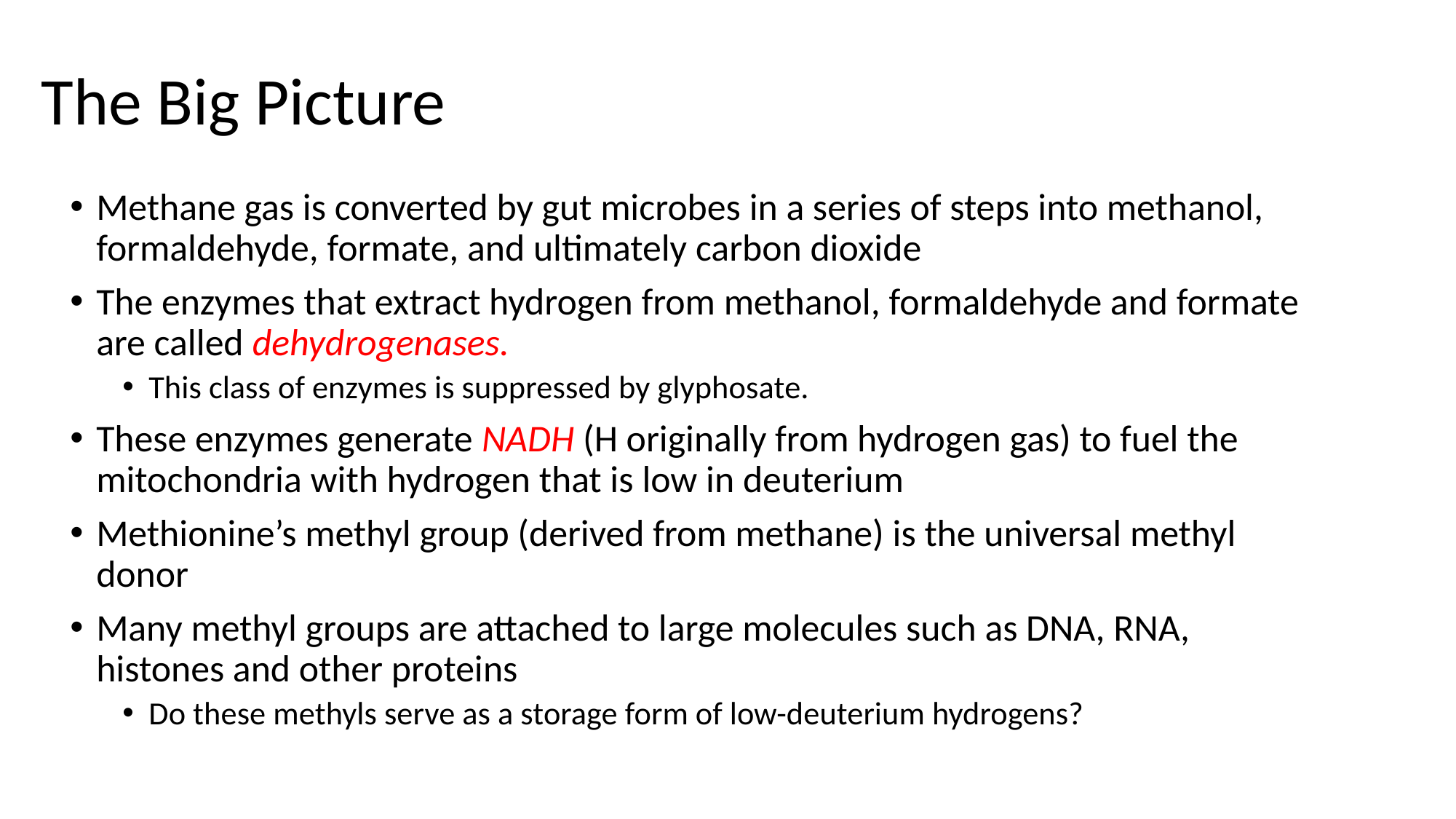

# The Big Picture
Methane gas is converted by gut microbes in a series of steps into methanol, formaldehyde, formate, and ultimately carbon dioxide
The enzymes that extract hydrogen from methanol, formaldehyde and formate are called dehydrogenases.
This class of enzymes is suppressed by glyphosate.
These enzymes generate NADH (H originally from hydrogen gas) to fuel the mitochondria with hydrogen that is low in deuterium
Methionine’s methyl group (derived from methane) is the universal methyl donor
Many methyl groups are attached to large molecules such as DNA, RNA, histones and other proteins
Do these methyls serve as a storage form of low-deuterium hydrogens?